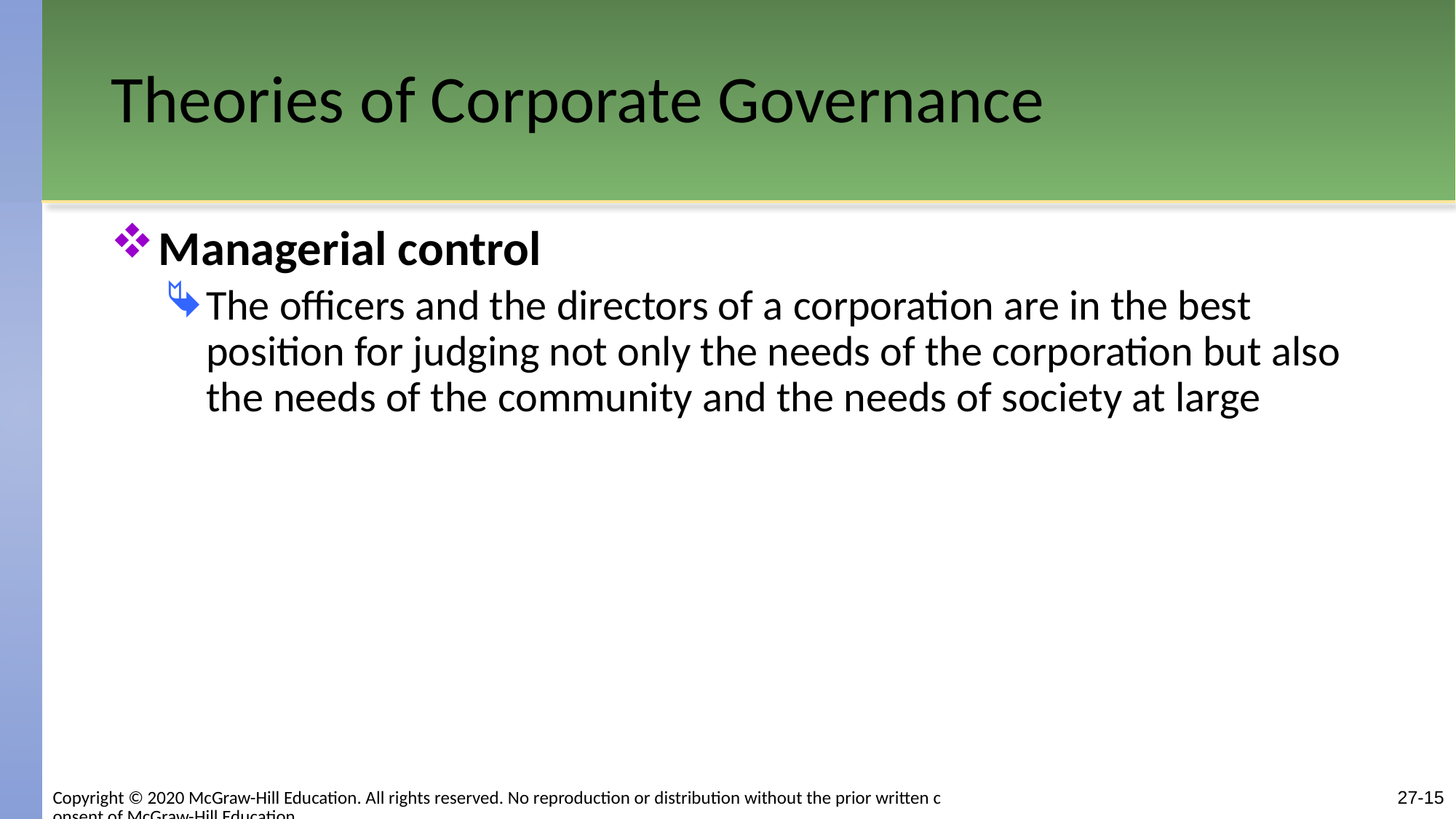

# Theories of Corporate Governance
Managerial control
The officers and the directors of a corporation are in the best position for judging not only the needs of the corporation but also the needs of the community and the needs of society at large

27-15
Copyright © 2020 McGraw-Hill Education. All rights reserved. No reproduction or distribution without the prior written consent of McGraw-Hill Education.